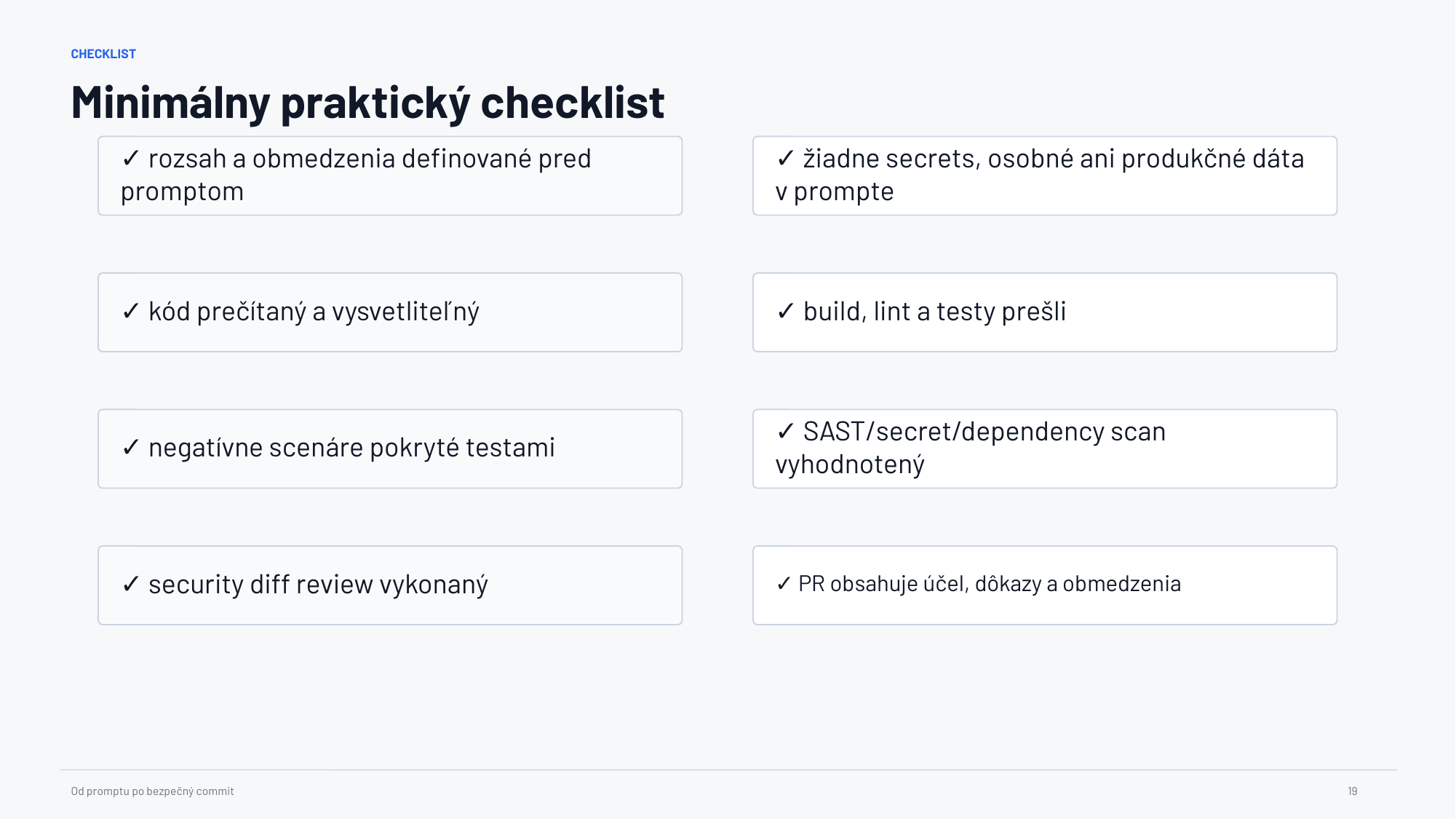

CHECKLIST
Minimálny praktický checklist

✓ rozsah a obmedzenia definované pred promptom
✓ žiadne secrets, osobné ani produkčné dáta v prompte

✓ kód prečítaný a vysvetliteľný
✓ build, lint a testy prešli

✓ negatívne scenáre pokryté testami
✓ SAST/secret/dependency scan vyhodnotený

✓ security diff review vykonaný
✓ PR obsahuje účel, dôkazy a obmedzenia
19